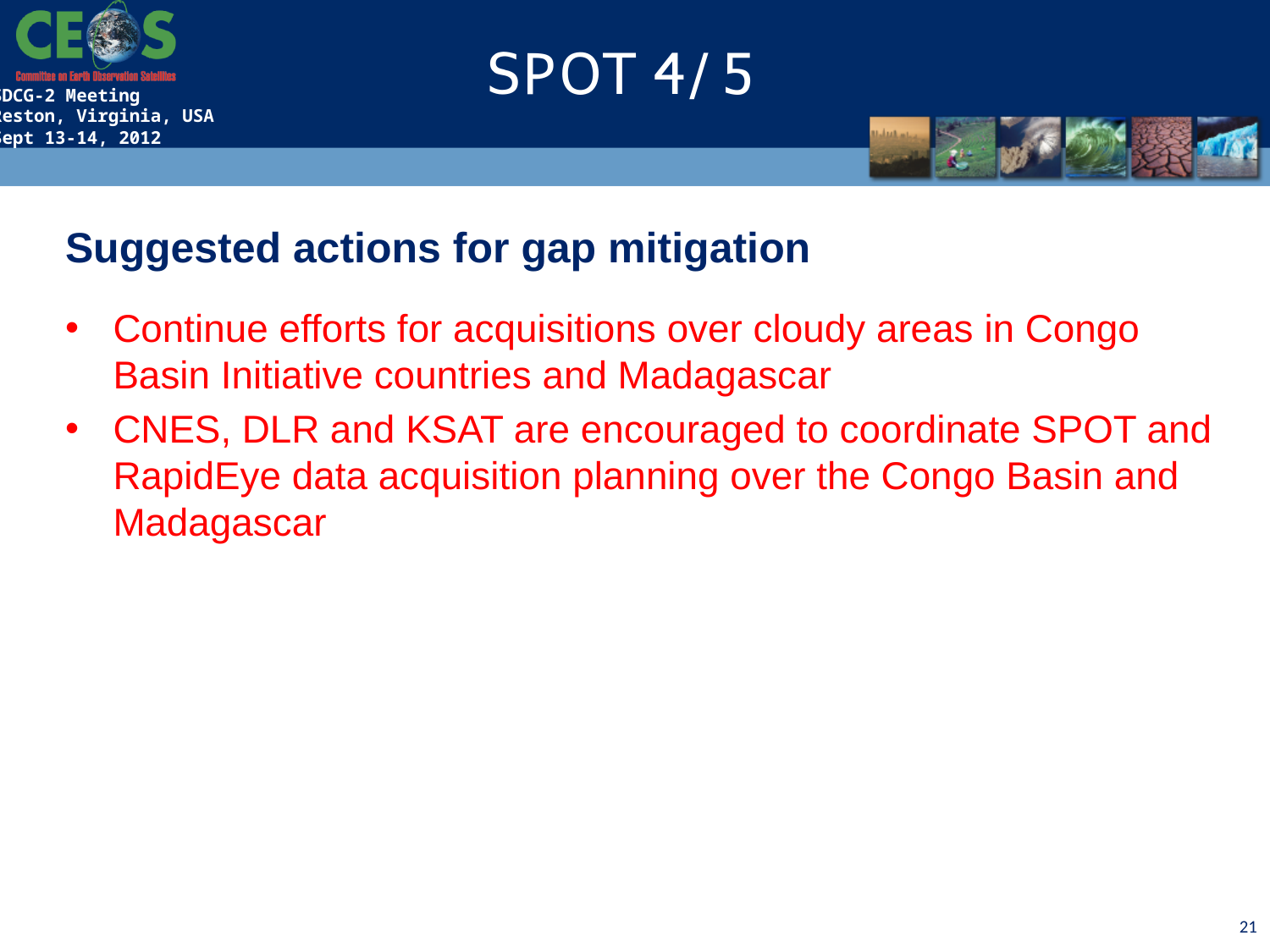

SPOT 4/5
Suggested actions for gap mitigation

Continue efforts for acquisitions over cloudy areas in Congo Basin Initiative countries and Madagascar
CNES, DLR and KSAT are encouraged to coordinate SPOT and RapidEye data acquisition planning over the Congo Basin and Madagascar
21